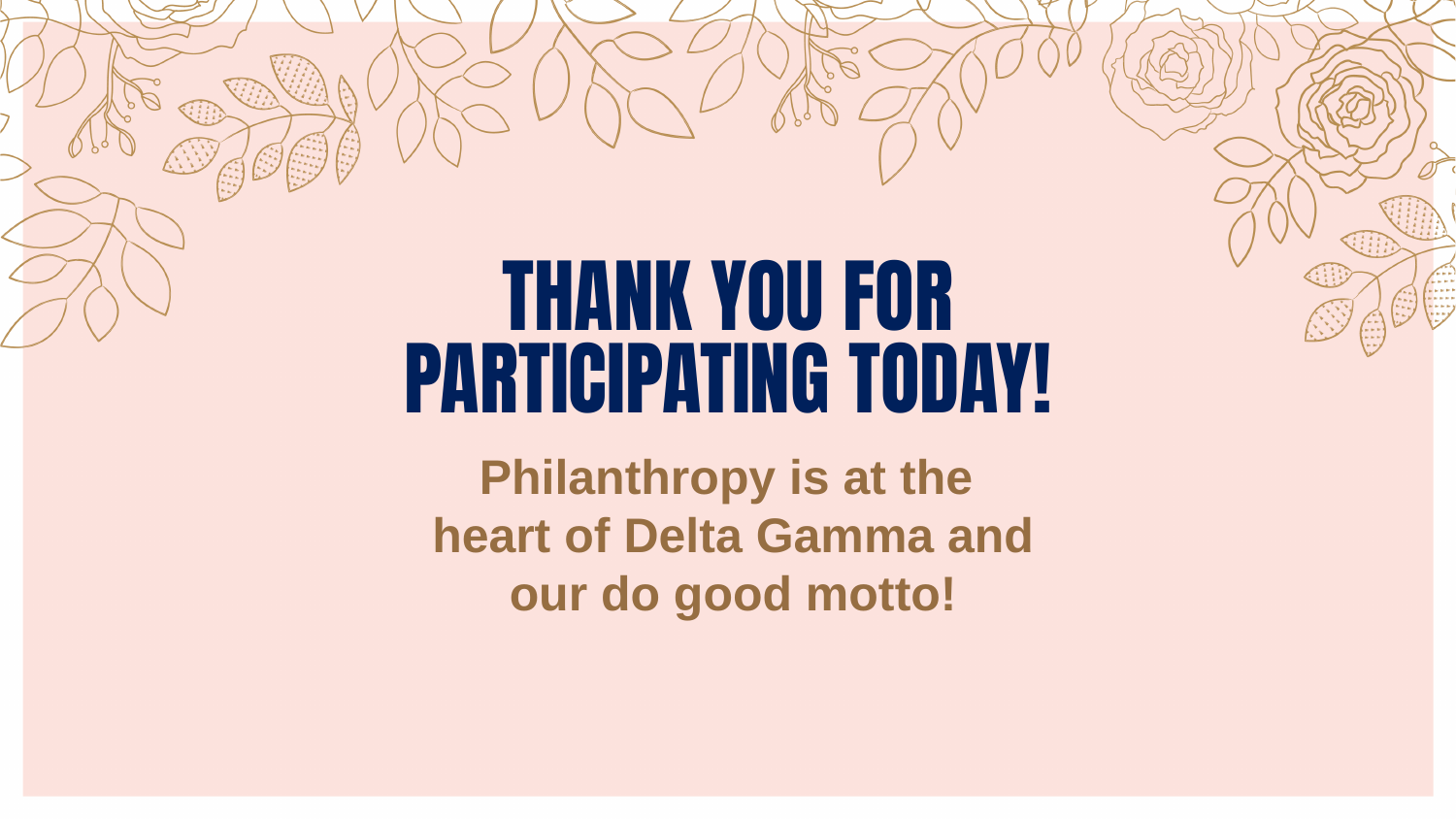

THANK YOU FOR PARTICIPATING TODAY!
Philanthropy is at the
heart of Delta Gamma and our do good motto!